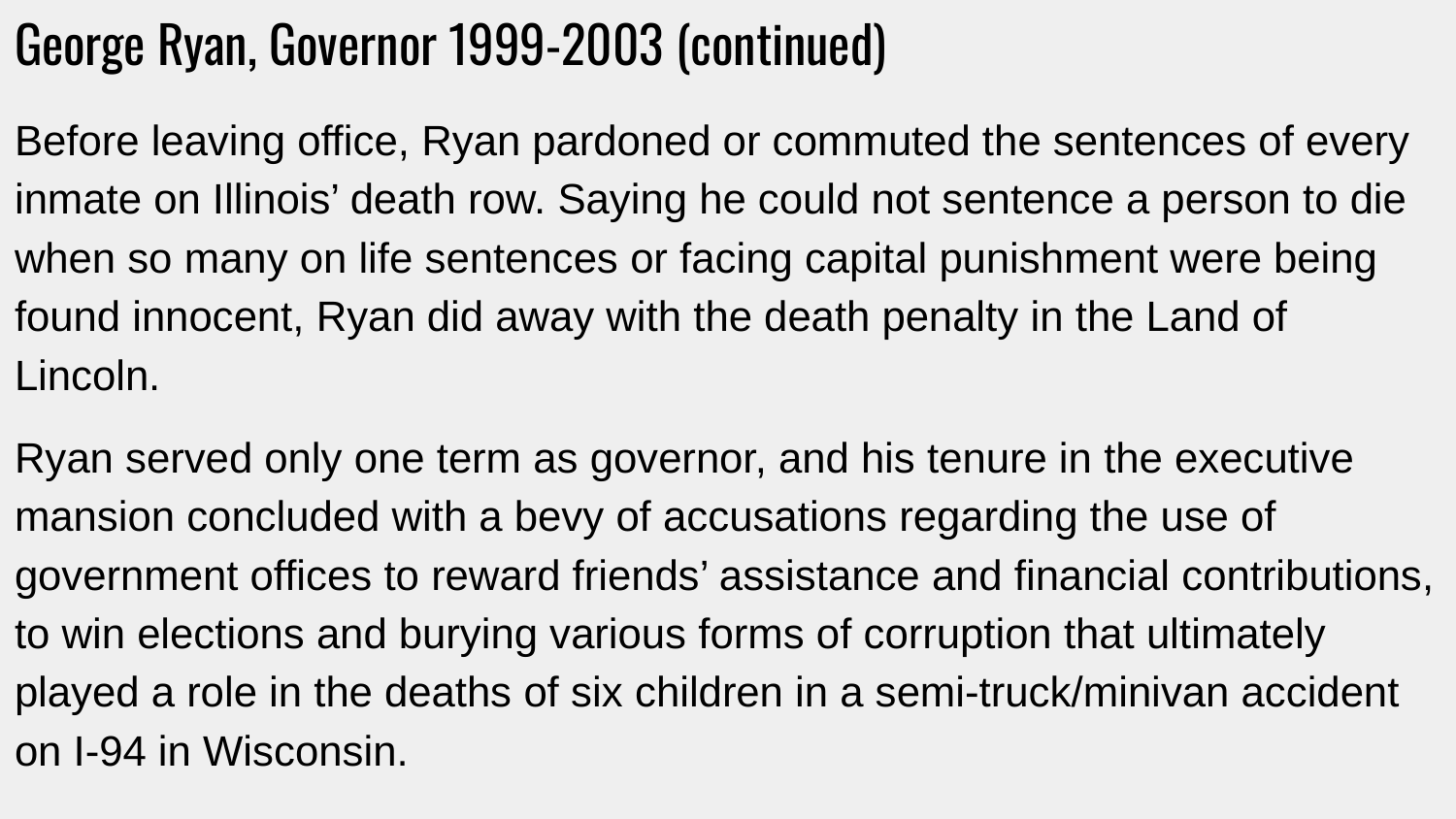

# George Ryan, Governor 1999-2003 (continued)
Before leaving office, Ryan pardoned or commuted the sentences of every inmate on Illinois’ death row. Saying he could not sentence a person to die when so many on life sentences or facing capital punishment were being found innocent, Ryan did away with the death penalty in the Land of Lincoln.
Ryan served only one term as governor, and his tenure in the executive mansion concluded with a bevy of accusations regarding the use of government offices to reward friends’ assistance and financial contributions, to win elections and burying various forms of corruption that ultimately played a role in the deaths of six children in a semi-truck/minivan accident on I-94 in Wisconsin.